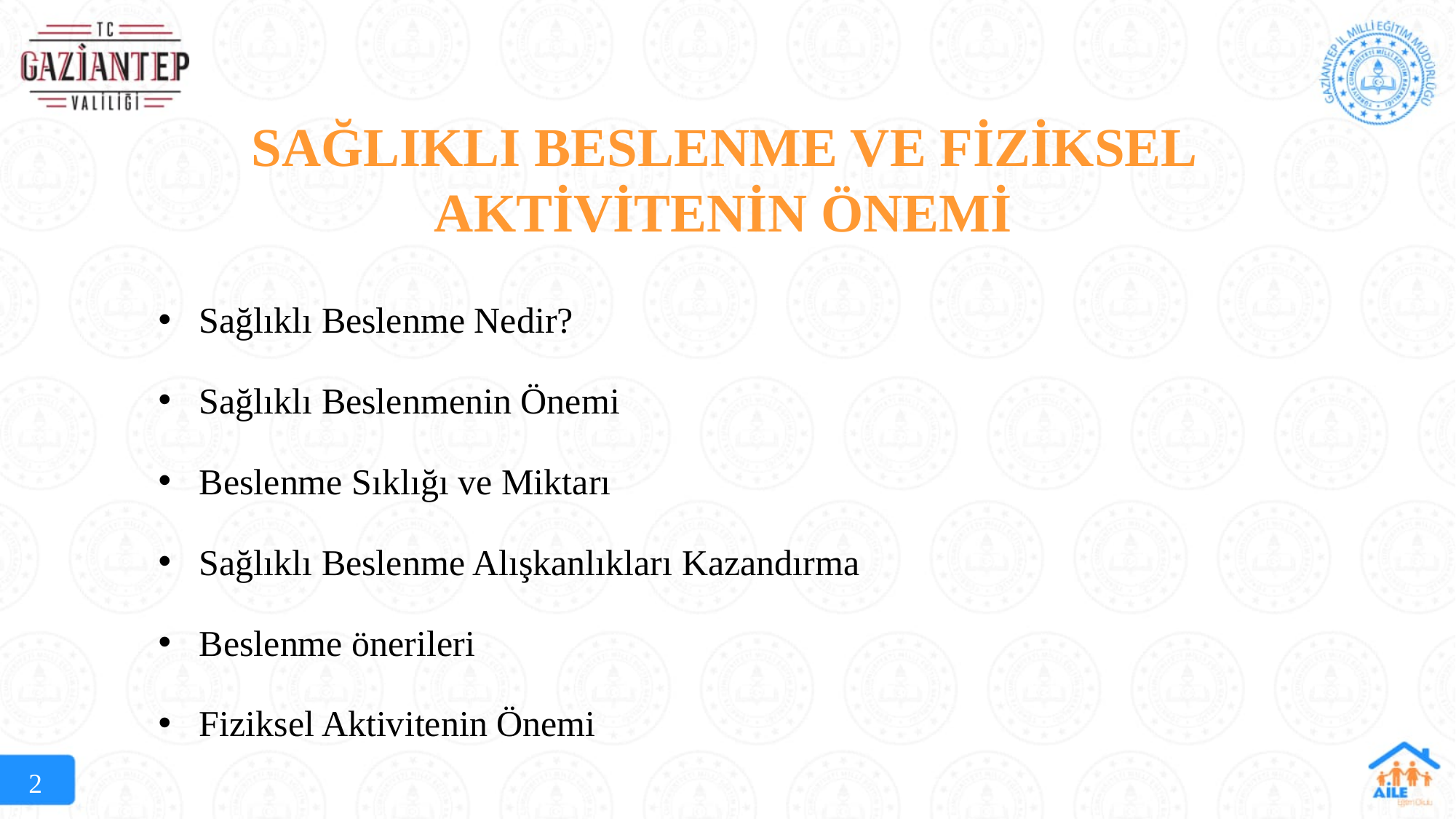

SAĞLIKLI BESLENME VE FİZİKSEL AKTİVİTENİN ÖNEMİ
Sağlıklı Beslenme Nedir?
Sağlıklı Beslenmenin Önemi
Beslenme Sıklığı ve Miktarı
Sağlıklı Beslenme Alışkanlıkları Kazandırma
Beslenme önerileri
Fiziksel Aktivitenin Önemi

2